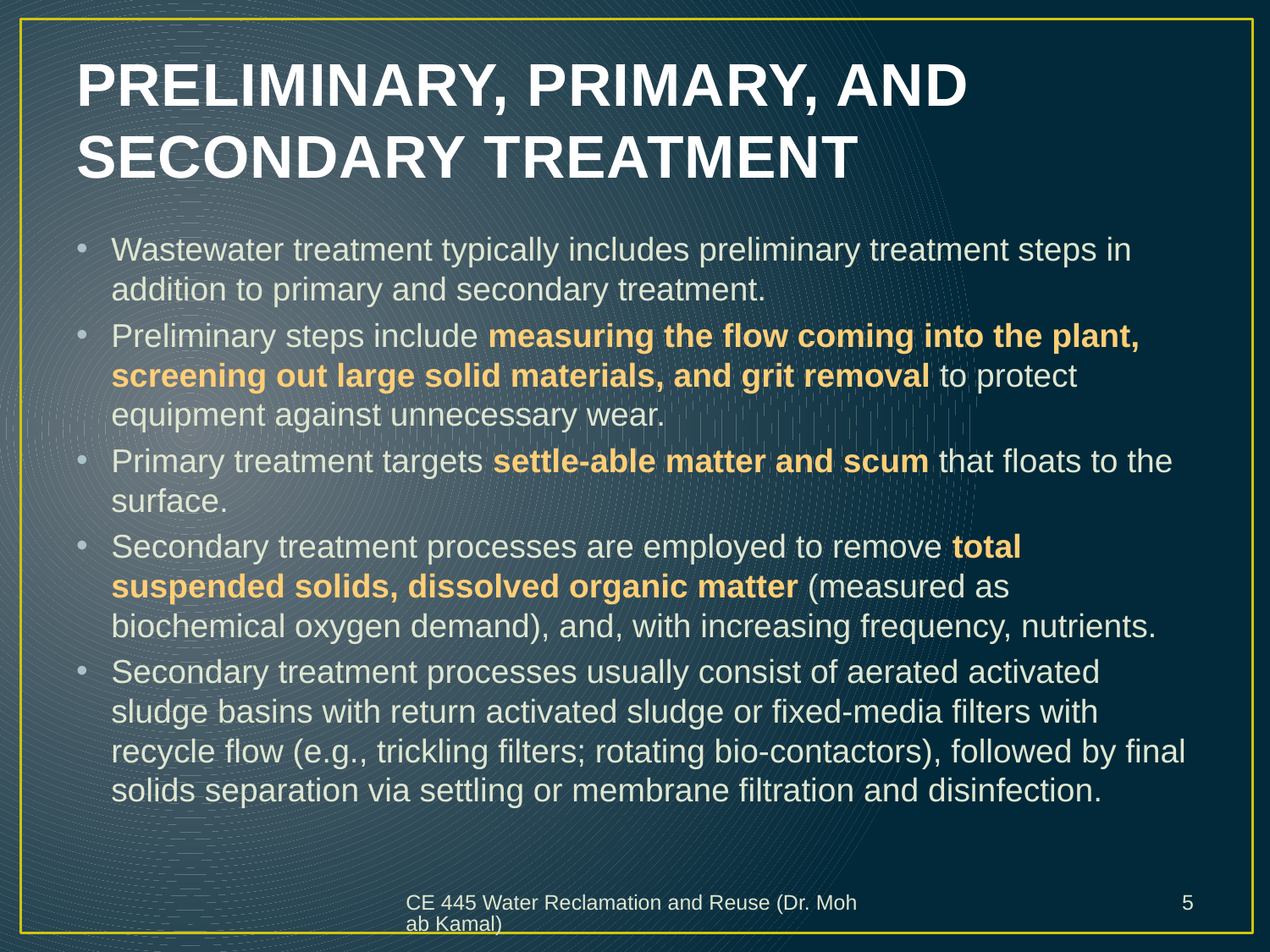

# PRELIMINARY, PRIMARY, AND SECONDARY TREATMENT
Wastewater treatment typically includes preliminary treatment steps in addition to primary and secondary treatment.
Preliminary steps include measuring the flow coming into the plant, screening out large solid materials, and grit removal to protect equipment against unnecessary wear.
Primary treatment targets settle-able matter and scum that floats to the surface.
Secondary treatment processes are employed to remove total suspended solids, dissolved organic matter (measured as biochemical oxygen demand), and, with increasing frequency, nutrients.
Secondary treatment processes usually consist of aerated activated sludge basins with return activated sludge or fixed-media filters with recycle flow (e.g., trickling filters; rotating bio-contactors), followed by final solids separation via settling or membrane filtration and disinfection.
CE 445 Water Reclamation and Reuse (Dr. Mohab Kamal)
5